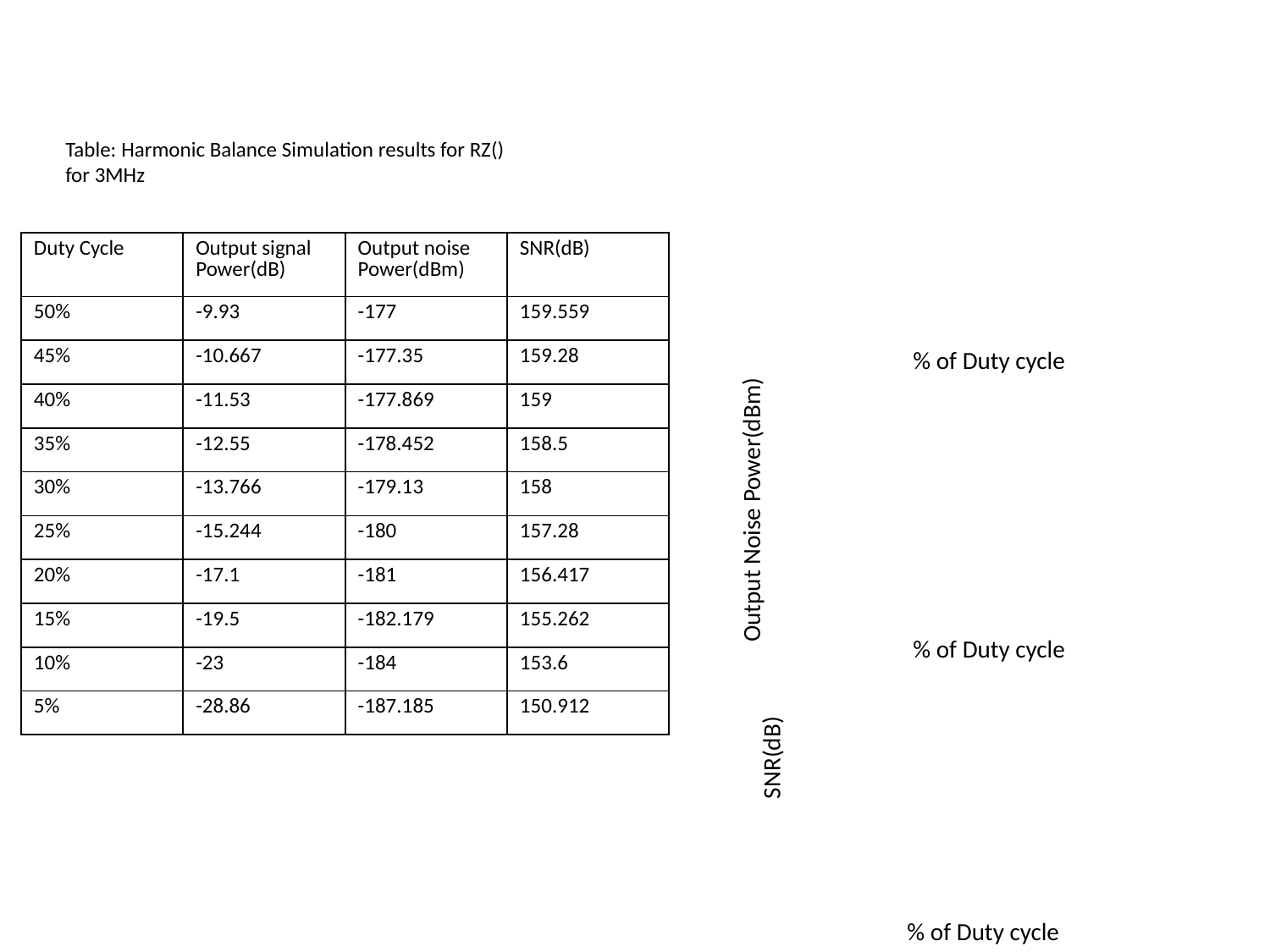

Table: Harmonic Balance Simulation results for RZ() for 3MHz
| Duty Cycle | Output signal Power(dB) | Output noise Power(dBm) | SNR(dB) |
| --- | --- | --- | --- |
| 50% | -9.93 | -177 | 159.559 |
| 45% | -10.667 | -177.35 | 159.28 |
| 40% | -11.53 | -177.869 | 159 |
| 35% | -12.55 | -178.452 | 158.5 |
| 30% | -13.766 | -179.13 | 158 |
| 25% | -15.244 | -180 | 157.28 |
| 20% | -17.1 | -181 | 156.417 |
| 15% | -19.5 | -182.179 | 155.262 |
| 10% | -23 | -184 | 153.6 |
| 5% | -28.86 | -187.185 | 150.912 |
% of Duty cycle
Output Noise Power(dBm)
% of Duty cycle
SNR(dB)
% of Duty cycle